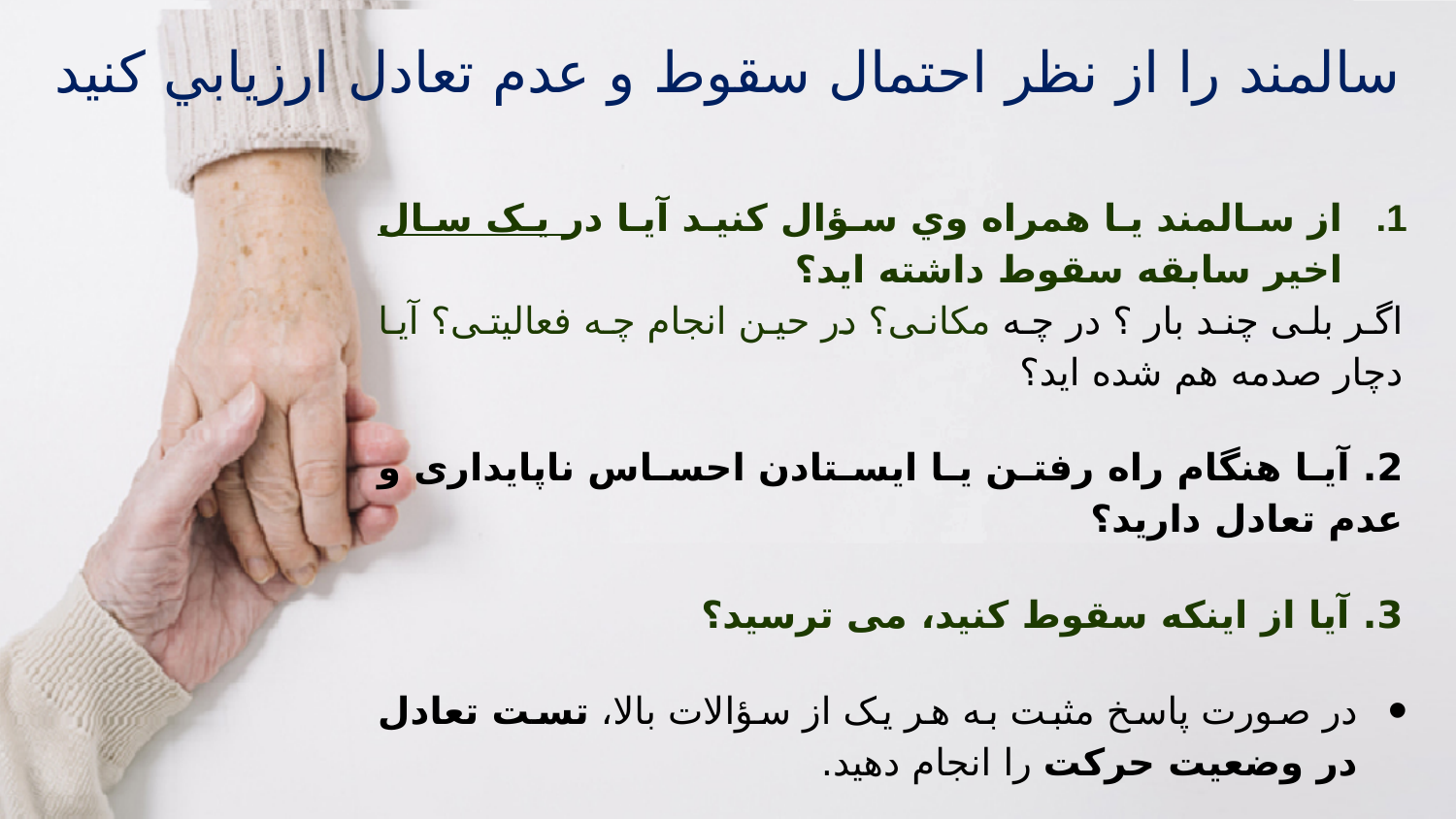

# سالمند را از نظر احتمال سقوط و عدم تعادل ارزيابي كنيد
از سالمند يا همراه وي سؤال كنيد آیا در یک سال اخیر سابقه سقوط داشته اید؟
اگر بلی چند بار ؟ در چه مکانی؟ در حین انجام چه فعالیتی؟ آیا دچار صدمه هم شده اید؟

2. آیا هنگام راه رفتن یا ایستادن احساس ناپایداری و عدم تعادل دارید؟

3. آیا از اینکه سقوط کنید، می ترسید؟

در صورت پاسخ مثبت به هر یک از سؤالات بالا، تست تعادل در وضعیت حرکت را انجام دهید.